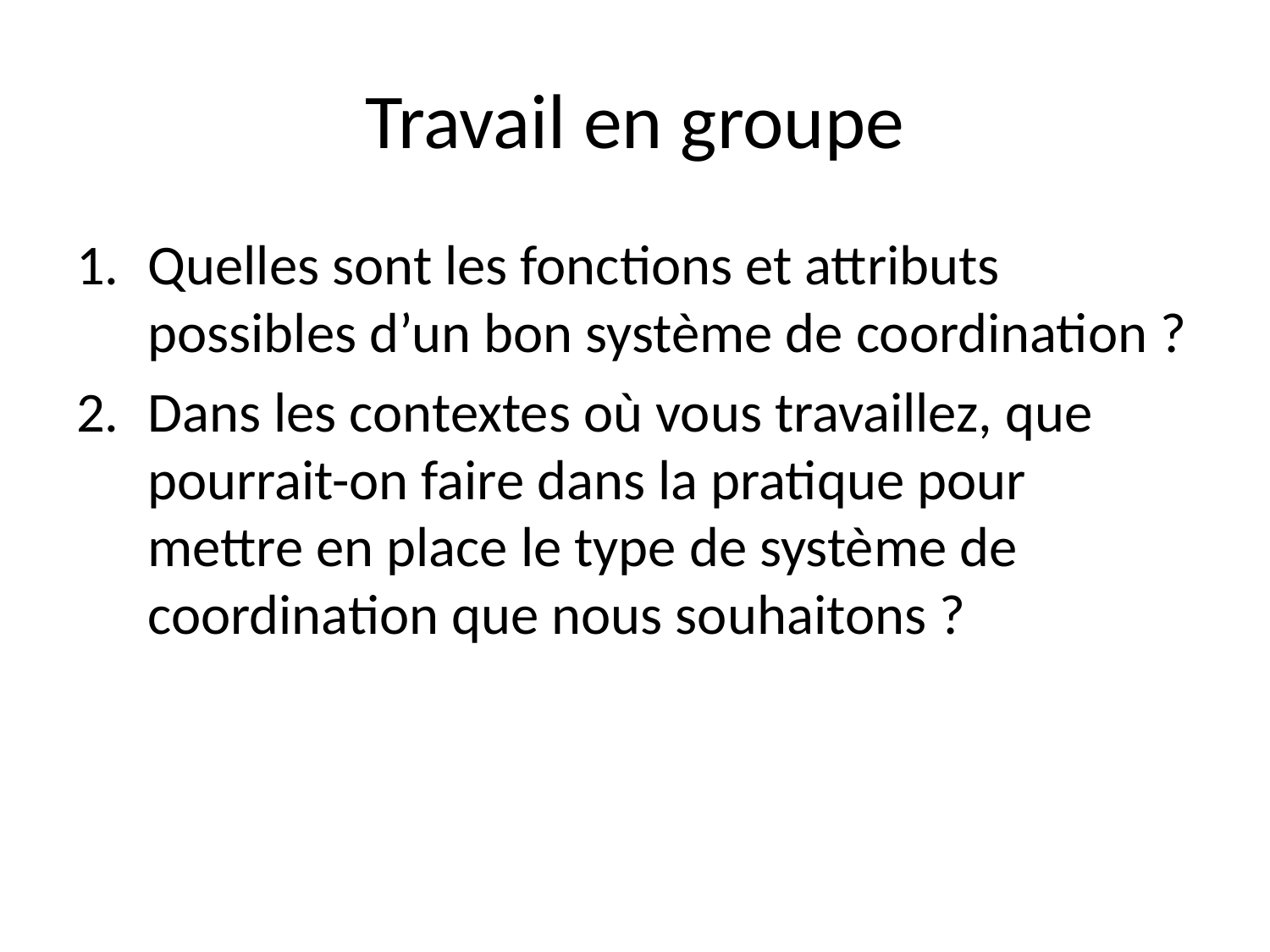

# Travail en groupe
Quelles sont les fonctions et attributs possibles d’un bon système de coordination ?
Dans les contextes où vous travaillez, que pourrait-on faire dans la pratique pour mettre en place le type de système de coordination que nous souhaitons ?